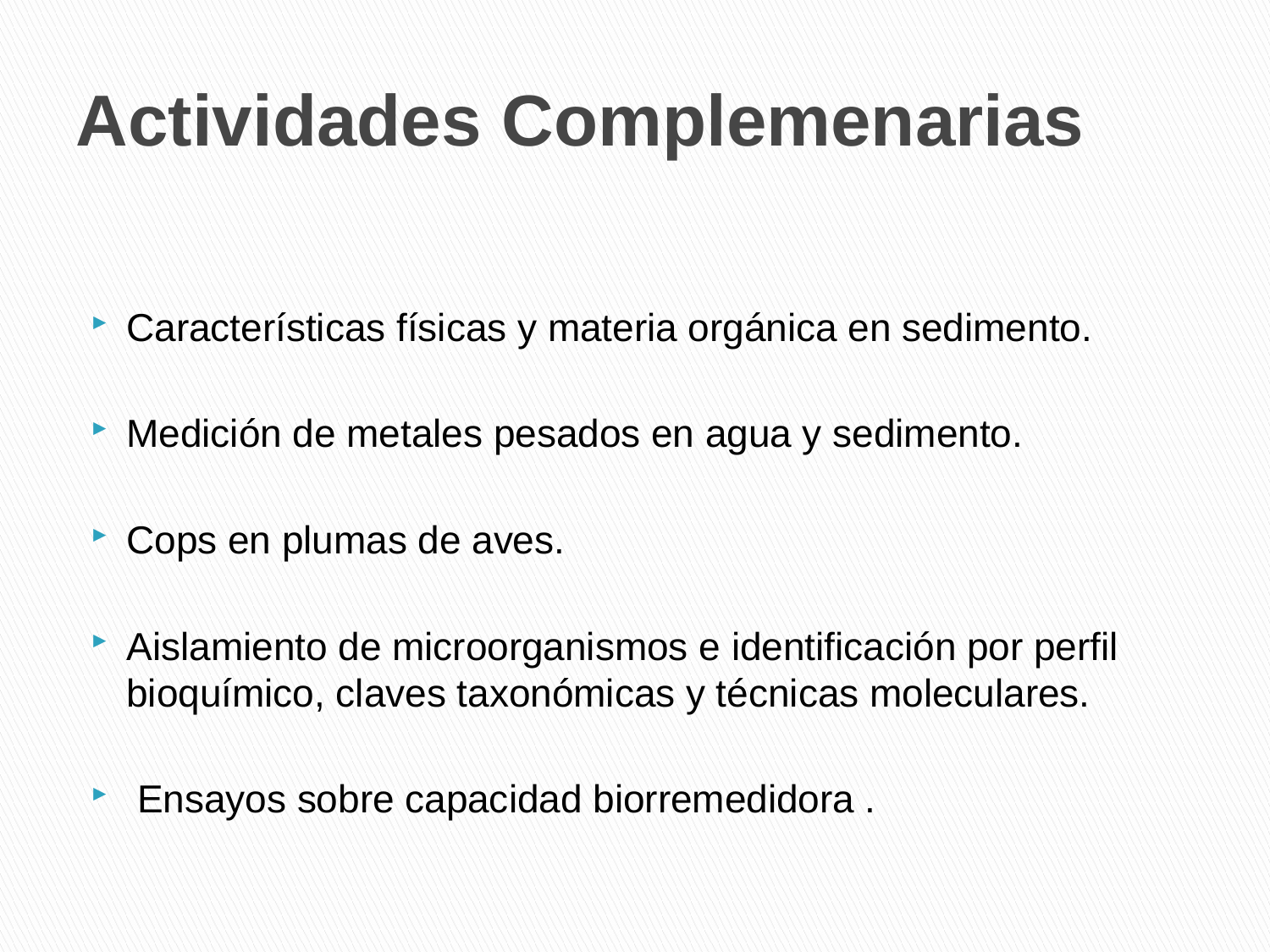

# Actividades Complemenarias
Características físicas y materia orgánica en sedimento.

Medición de metales pesados en agua y sedimento.

Cops en plumas de aves.

Aislamiento de microorganismos e identificación por perfil bioquímico, claves taxonómicas y técnicas moleculares.

 Ensayos sobre capacidad biorremedidora .